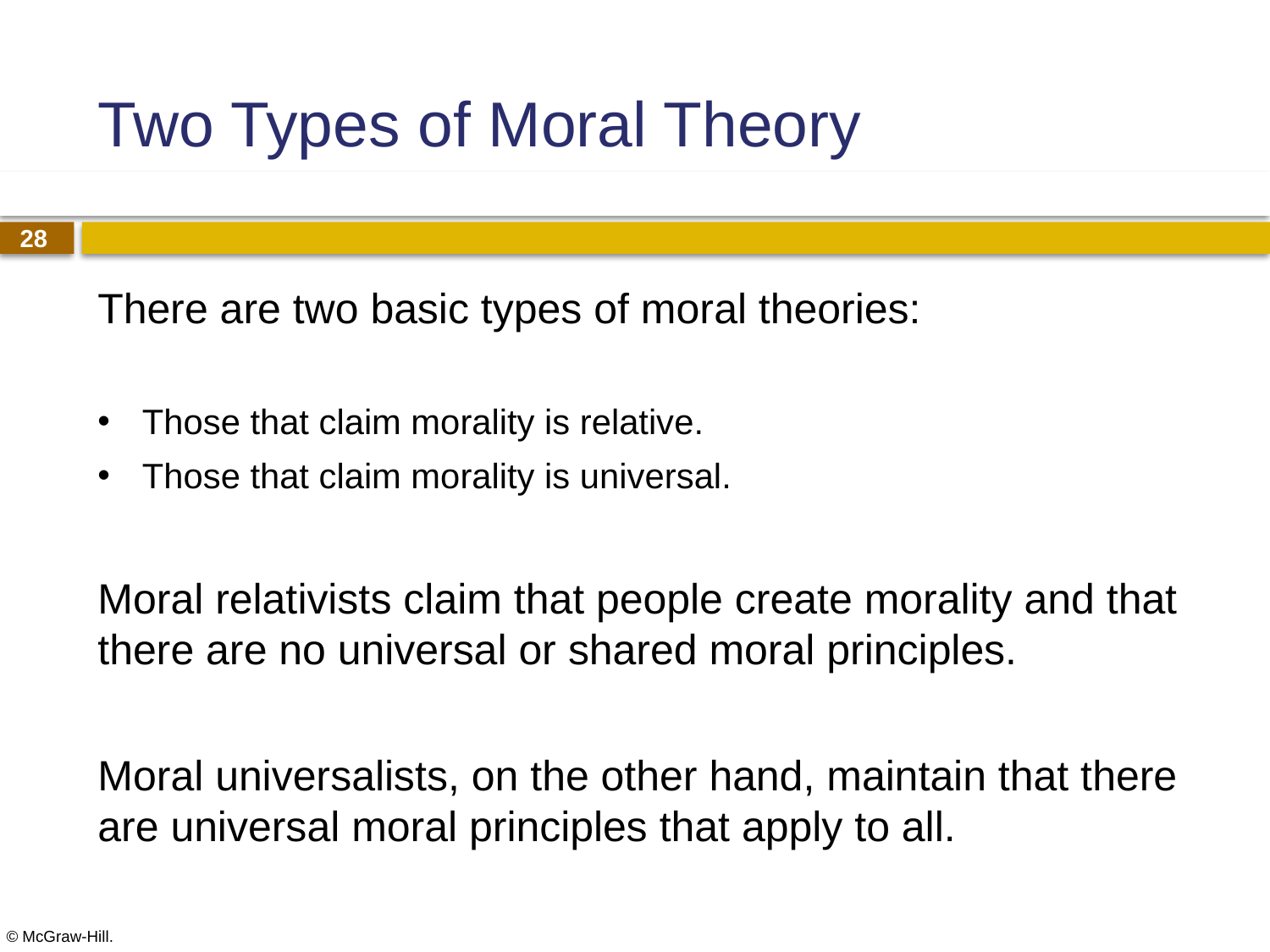

# Two Types of Moral Theory
There are two basic types of moral theories:

Those that claim morality is relative.
Those that claim morality is universal.

Moral relativists claim that people create morality and that there are no universal or shared moral principles.

Moral universalists, on the other hand, maintain that there are universal moral principles that apply to all.